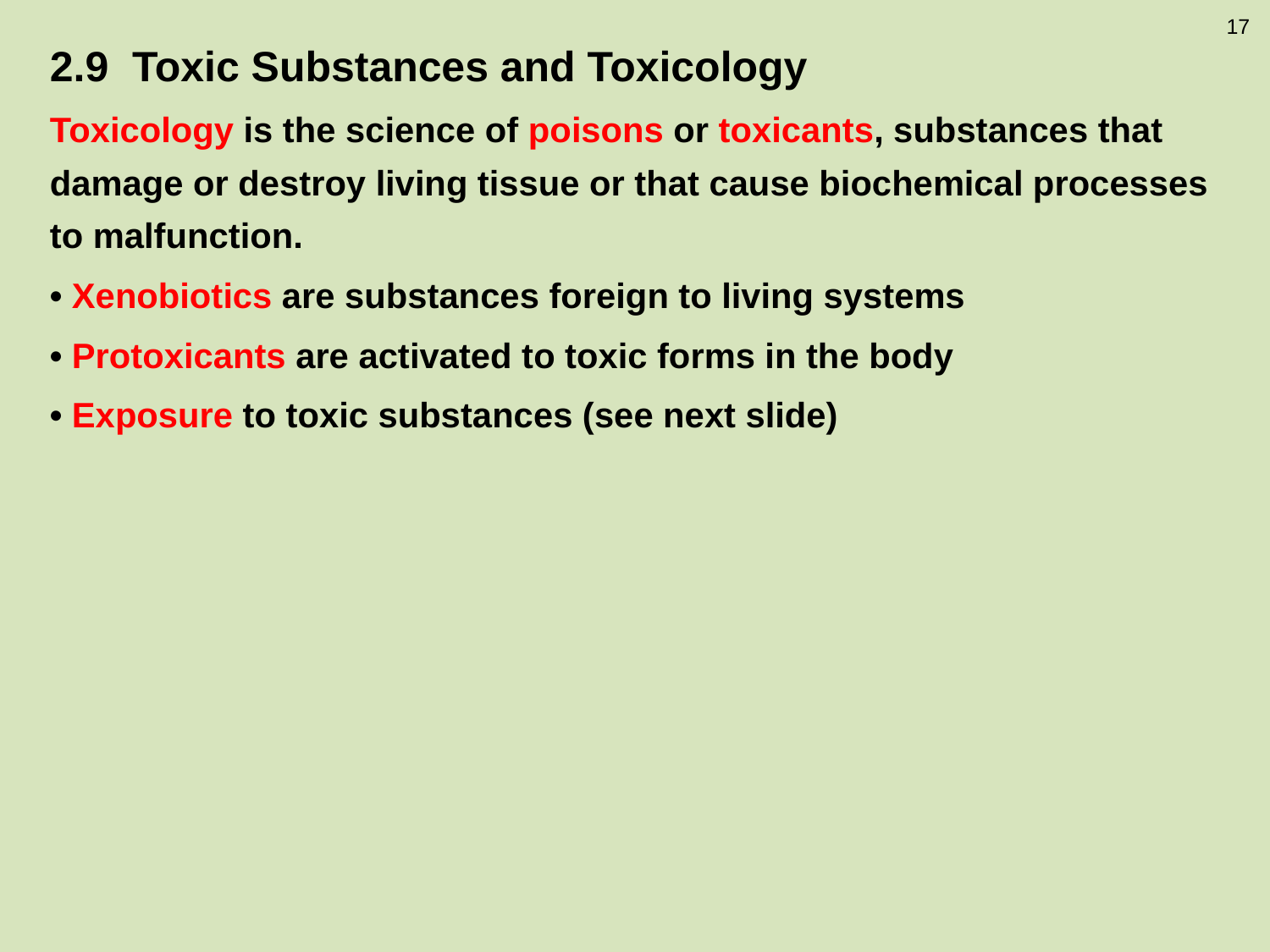

17
2.9  Toxic Substances and Toxicology
Toxicology is the science of poisons or toxicants, substances that damage or destroy living tissue or that cause biochemical processes to malfunction.
• Xenobiotics are substances foreign to living systems
• Protoxicants are activated to toxic forms in the body
• Exposure to toxic substances (see next slide)